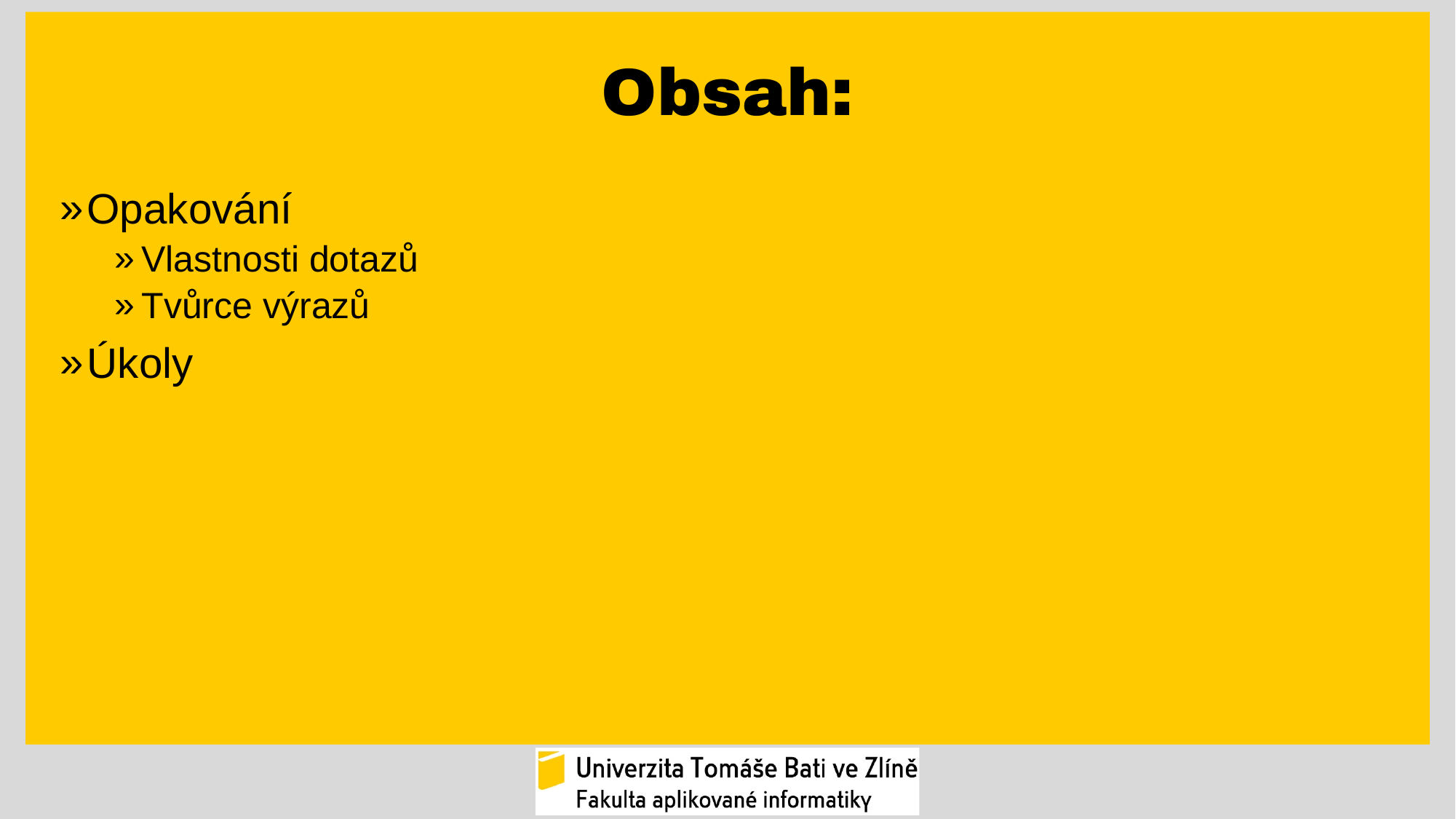

# Obsah:
Opakování
Vlastnosti dotazů
Tvůrce výrazů
Úkoly